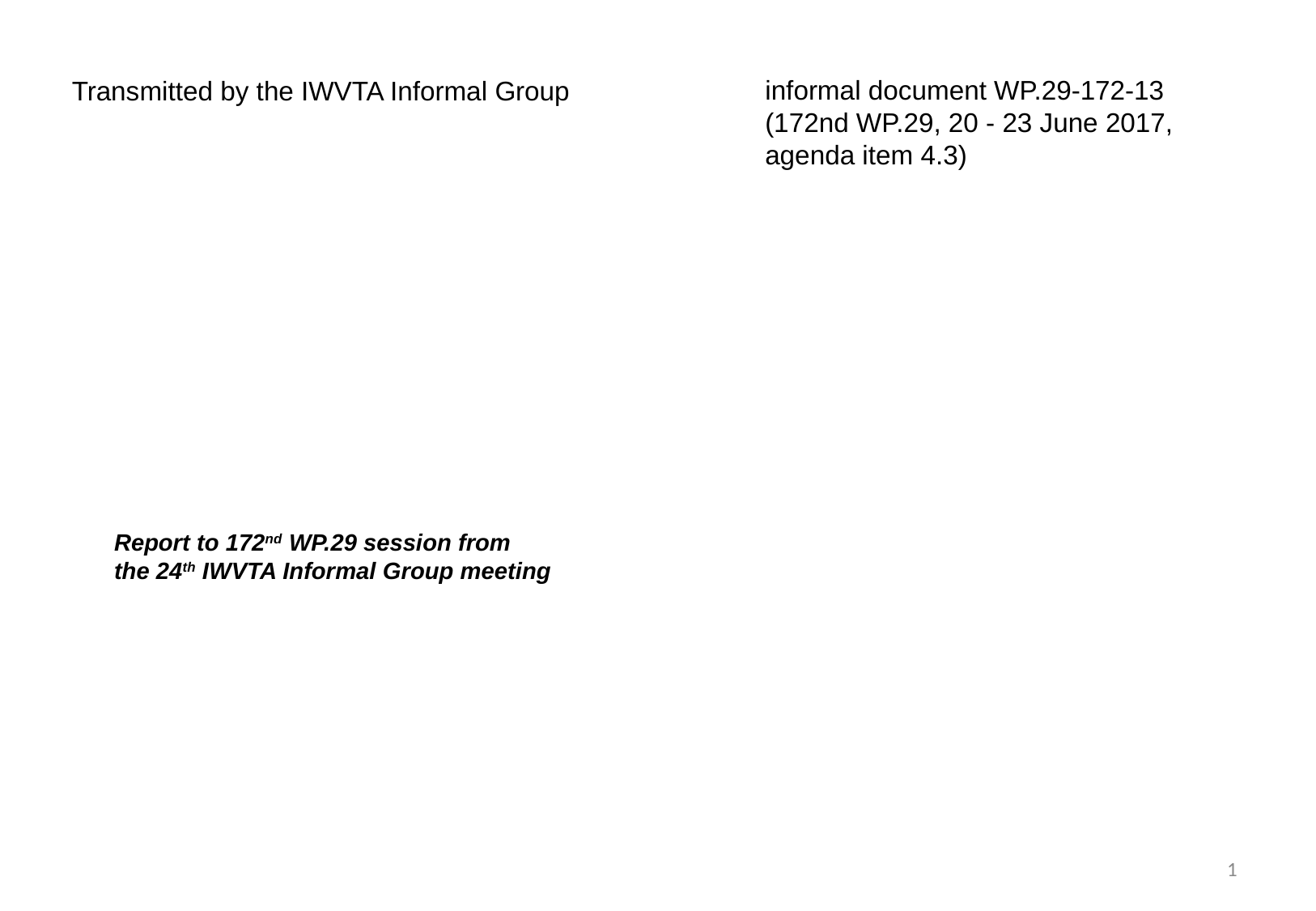

informal document WP.29-172-13
(172nd WP.29, 20 - 23 June 2017,
agenda item 4.3)
Transmitted by the IWVTA Informal Group
Report to 172nd WP.29 session from
the 24th IWVTA Informal Group meeting
1